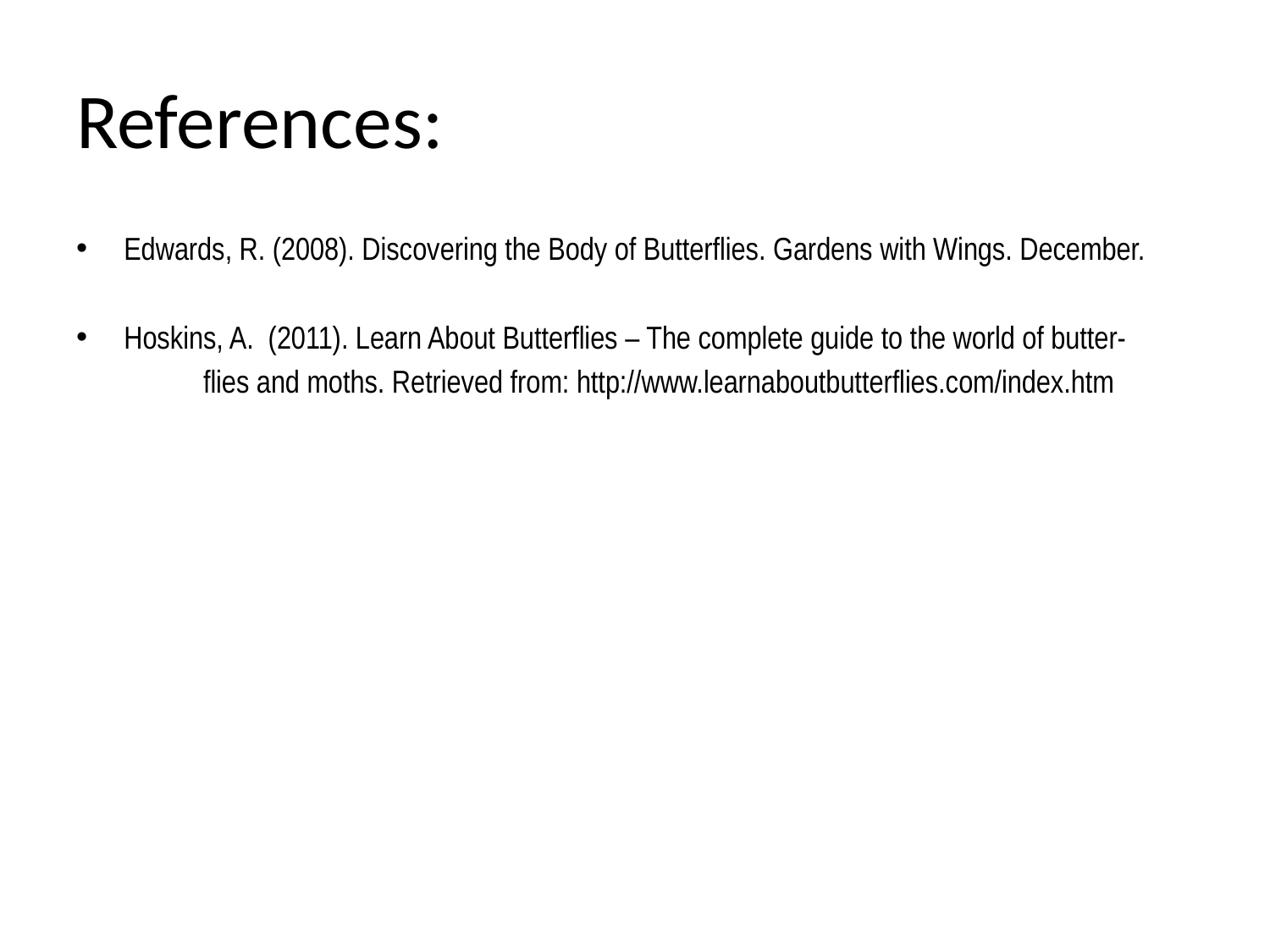

# References:
Edwards, R. (2008). Discovering the Body of Butterflies. Gardens with Wings. December.

Hoskins, A.  (2011). Learn About Butterflies – The complete guide to the world of butter-
	flies and moths. Retrieved from: http://www.learnaboutbutterflies.com/index.htm